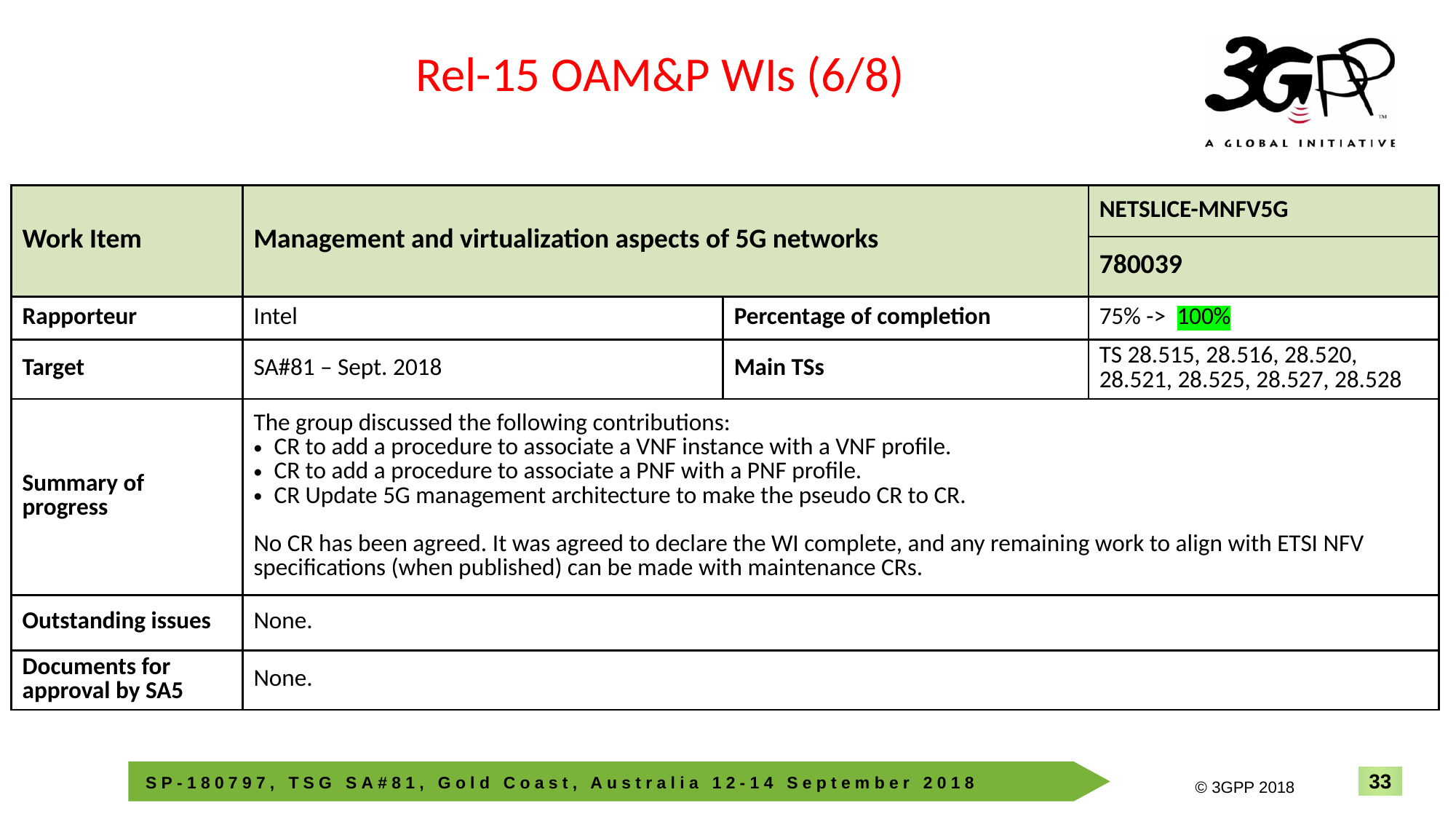

Rel-15 OAM&P WIs (6/8)
| Work Item | Management and virtualization aspects of 5G networks |  | NETSLICE-MNFV5G |
| --- | --- | --- | --- |
|  |  |  | 780039 |
| Rapporteur | Intel | Percentage of completion | 75% -> 100% |
| Target | SA#81 – Sept. 2018 | Main TSs | TS 28.515, 28.516, 28.520, 28.521, 28.525, 28.527, 28.528 |
| Summary of progress | The group discussed the following contributions: CR to add a procedure to associate a VNF instance with a VNF profile. CR to add a procedure to associate a PNF with a PNF profile. CR Update 5G management architecture to make the pseudo CR to CR. No CR has been agreed. It was agreed to declare the WI complete, and any remaining work to align with ETSI NFV specifications (when published) can be made with maintenance CRs. |  |  |
| Outstanding issues | None. |  |  |
| Documents for approval by SA5 | None. |  |  |